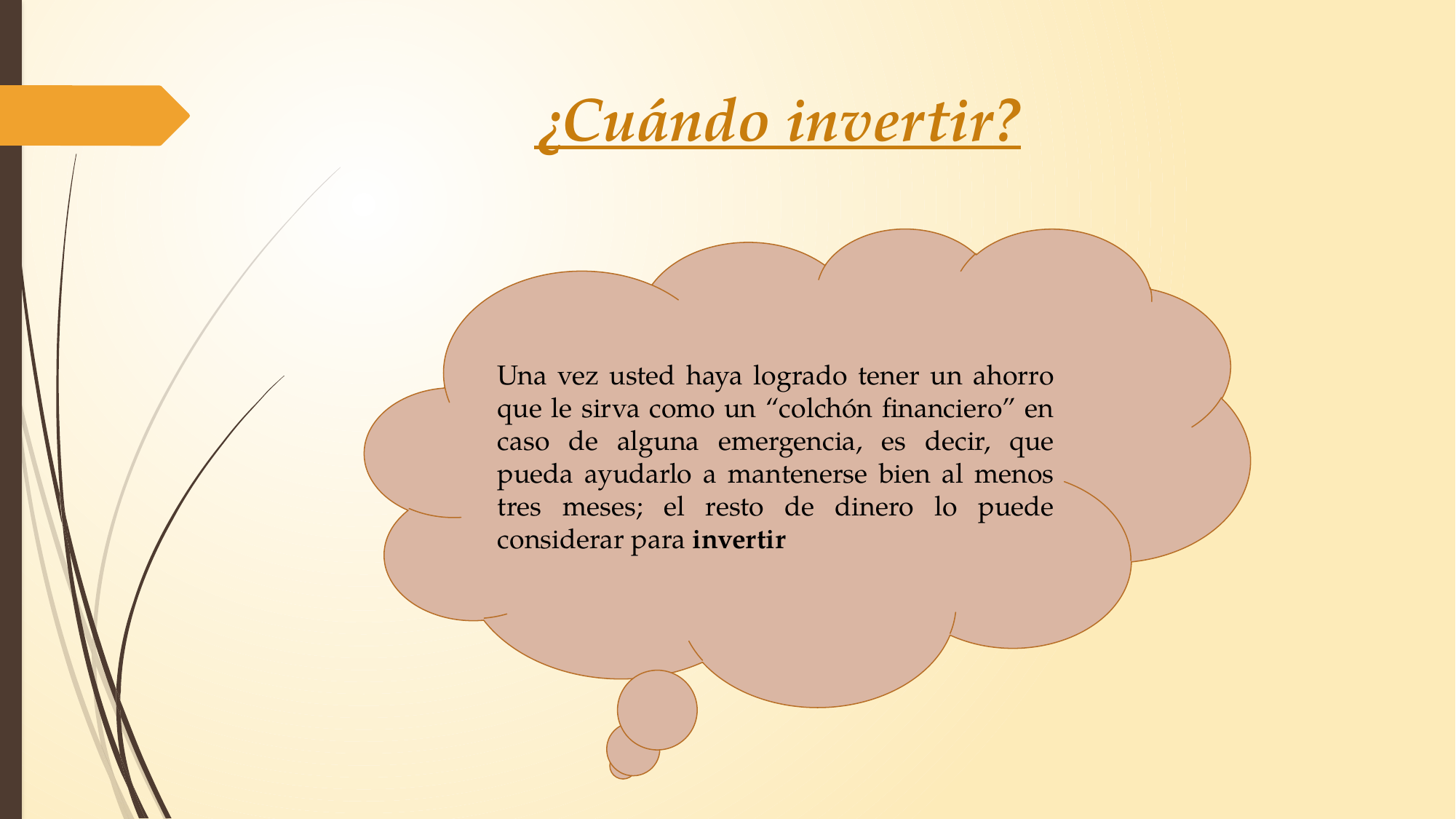

# ¿Cuándo invertir?
Una vez usted haya logrado tener un ahorro que le sirva como un “colchón financiero” en caso de alguna emergencia, es decir, que pueda ayudarlo a mantenerse bien al menos tres meses; el resto de dinero lo puede considerar para invertir